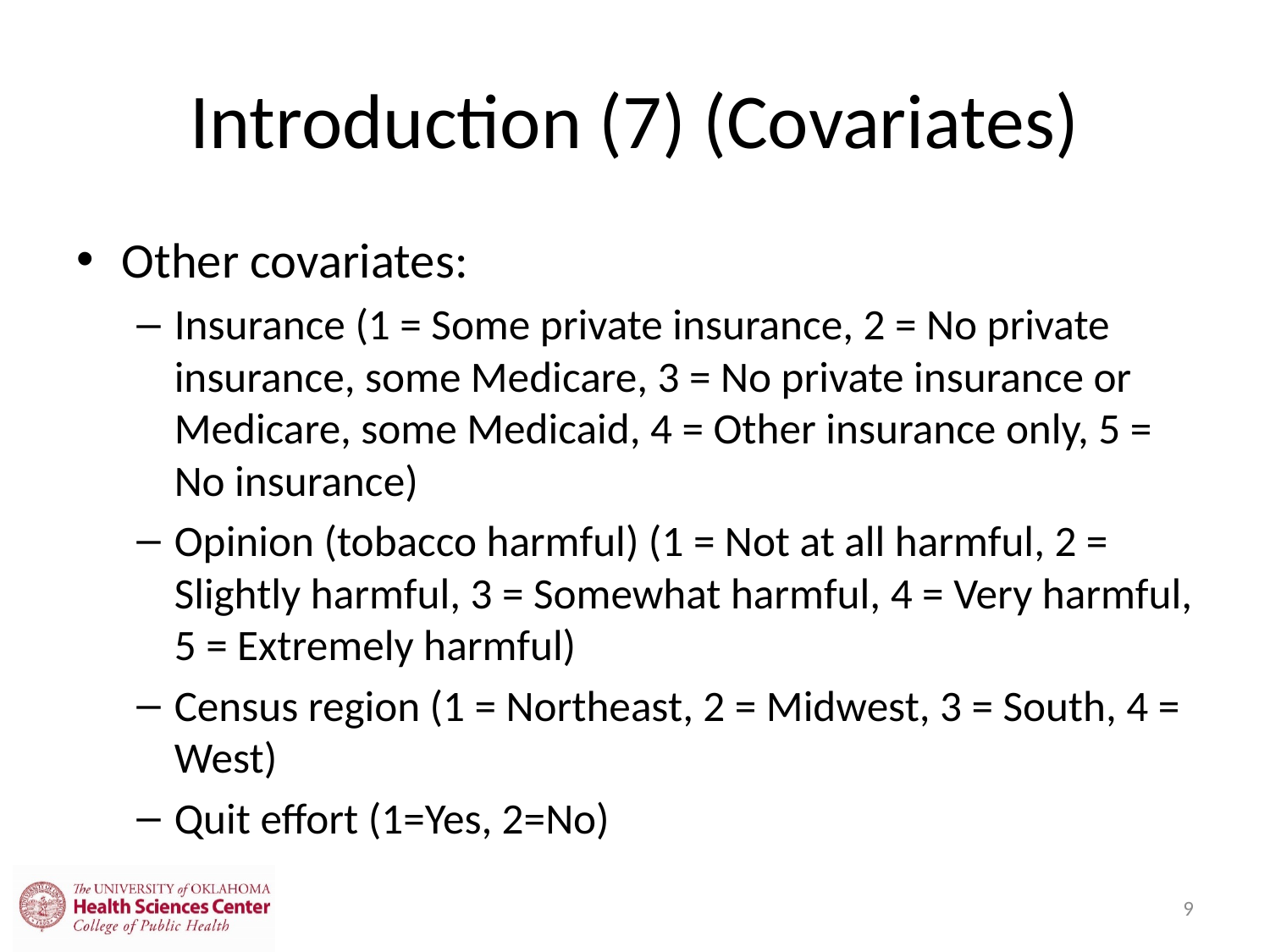

# Introduction (7) (Covariates)
Other covariates:
Insurance (1 = Some private insurance, 2 = No private insurance, some Medicare, 3 = No private insurance or Medicare, some Medicaid, 4 = Other insurance only, 5 = No insurance)
Opinion (tobacco harmful) (1 = Not at all harmful, 2 = Slightly harmful, 3 = Somewhat harmful, 4 = Very harmful, 5 = Extremely harmful)
Census region (1 = Northeast, 2 = Midwest, 3 = South, 4 = West)
Quit effort (1=Yes, 2=No)

9